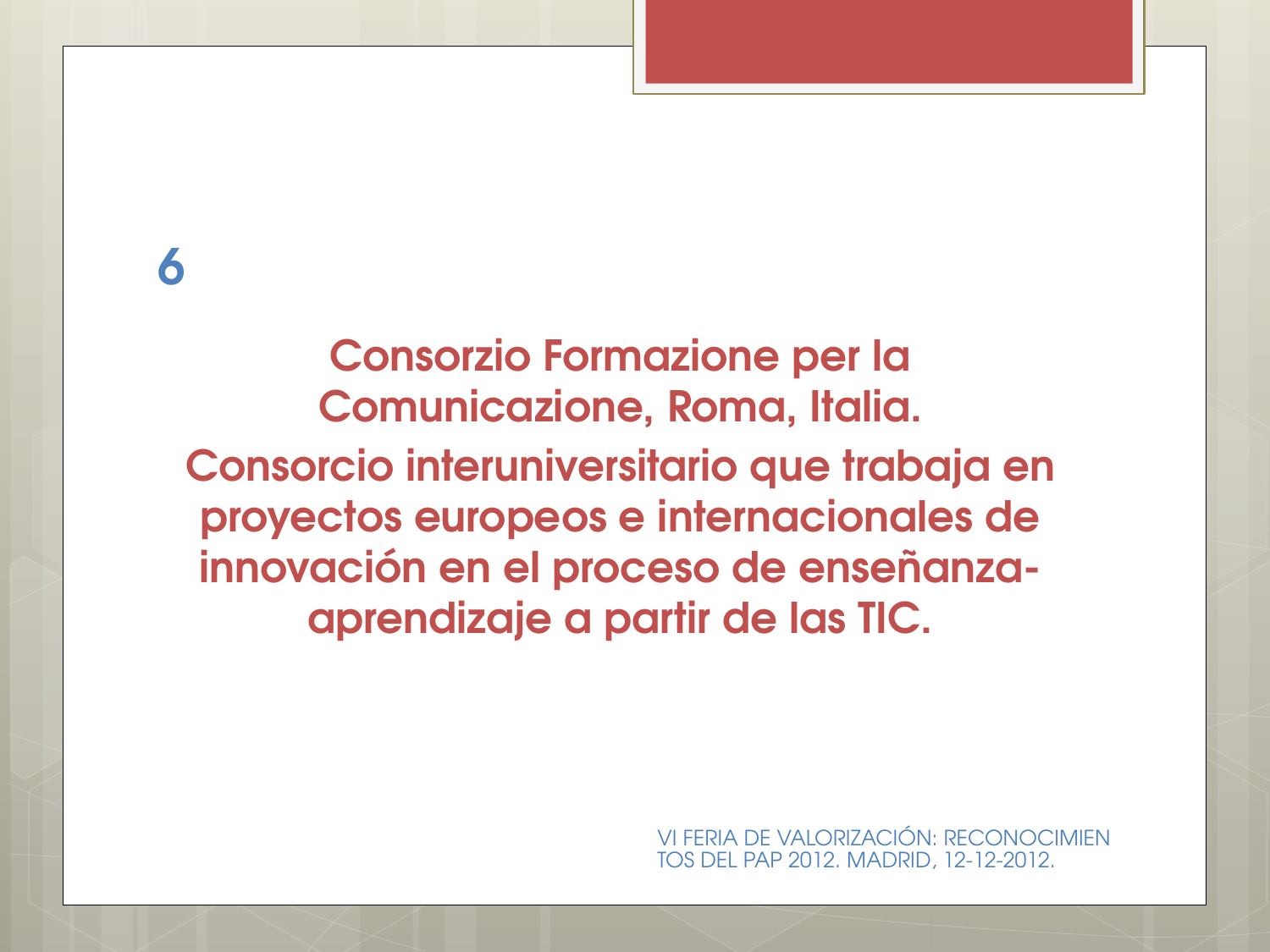

# 6
Consorzio Formazione per la Comunicazione, Roma, Italia.
Consorcio interuniversitario que trabaja en proyectos europeos e internacionales de innovación en el proceso de enseñanza-aprendizaje a partir de las TIC.
VI FERIA DE VALORIZACIÓN: RECONOCIMIENTOS DEL PAP 2012. MADRID, 12-12-2012.